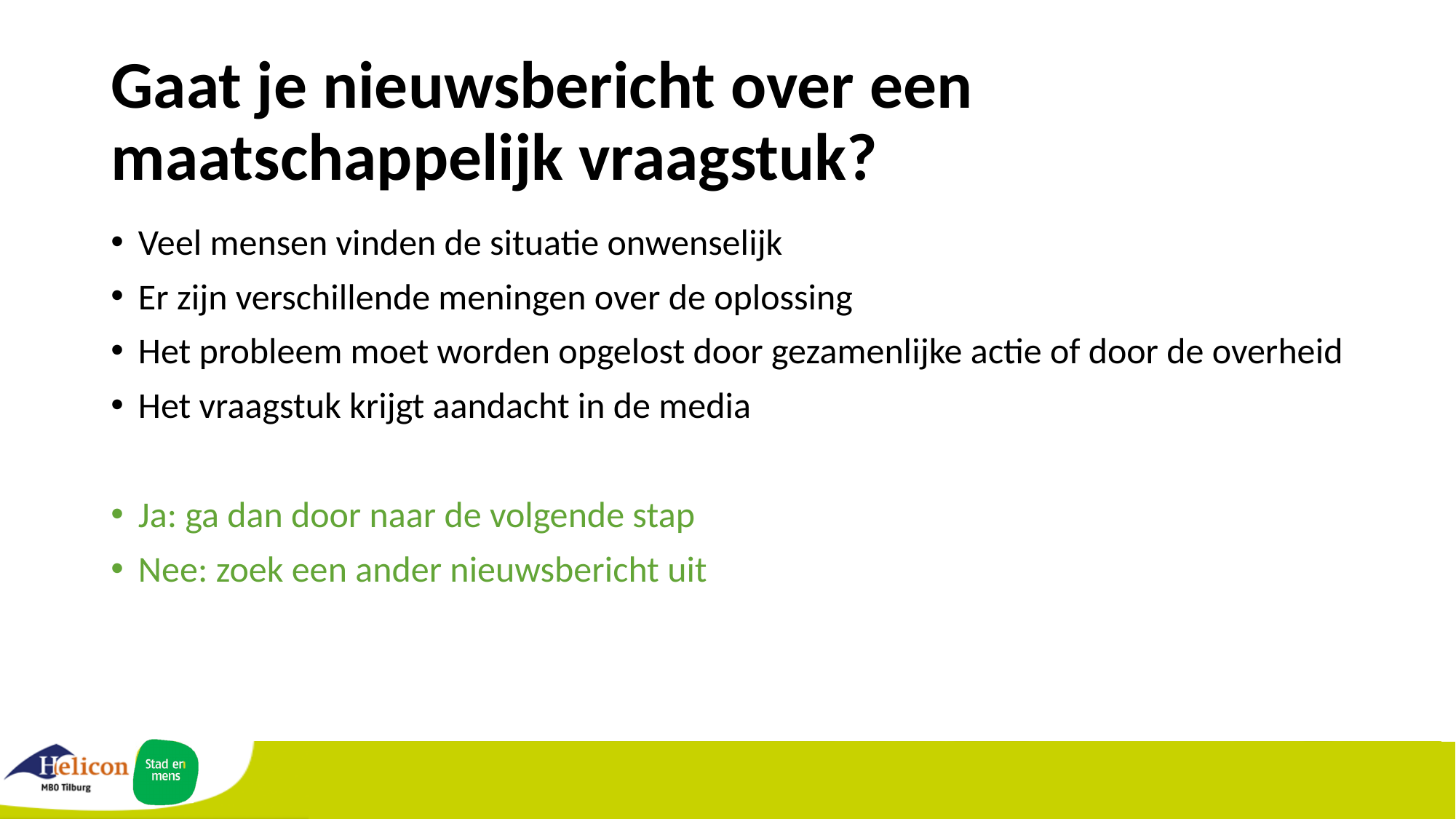

# Gaat je nieuwsbericht over een maatschappelijk vraagstuk?
Veel mensen vinden de situatie onwenselijk
Er zijn verschillende meningen over de oplossing
Het probleem moet worden opgelost door gezamenlijke actie of door de overheid
Het vraagstuk krijgt aandacht in de media

Ja: ga dan door naar de volgende stap
Nee: zoek een ander nieuwsbericht uit